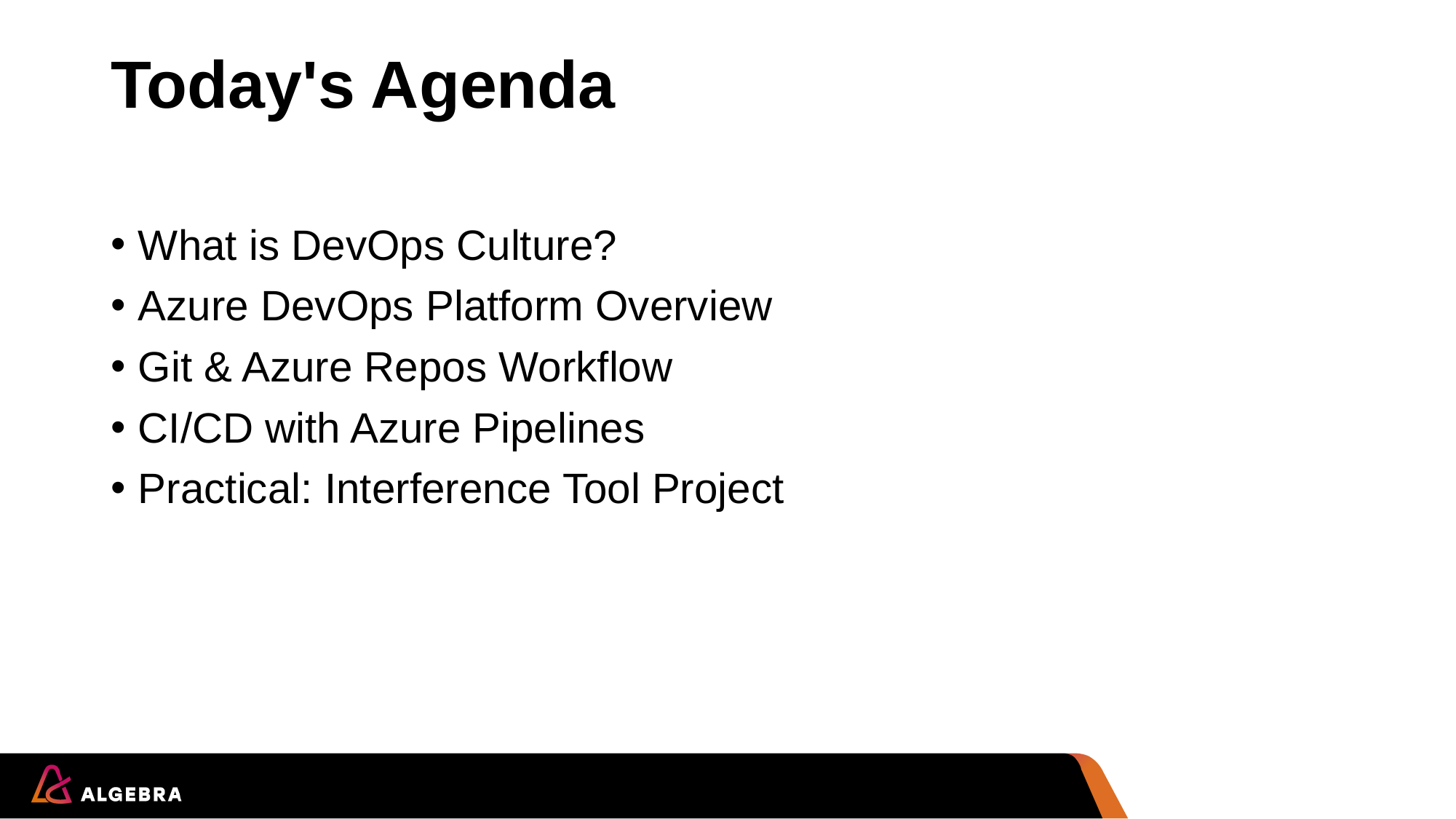

# Today's Agenda

What is DevOps Culture?
Azure DevOps Platform Overview
Git & Azure Repos Workflow
CI/CD with Azure Pipelines
Practical: Interference Tool Project